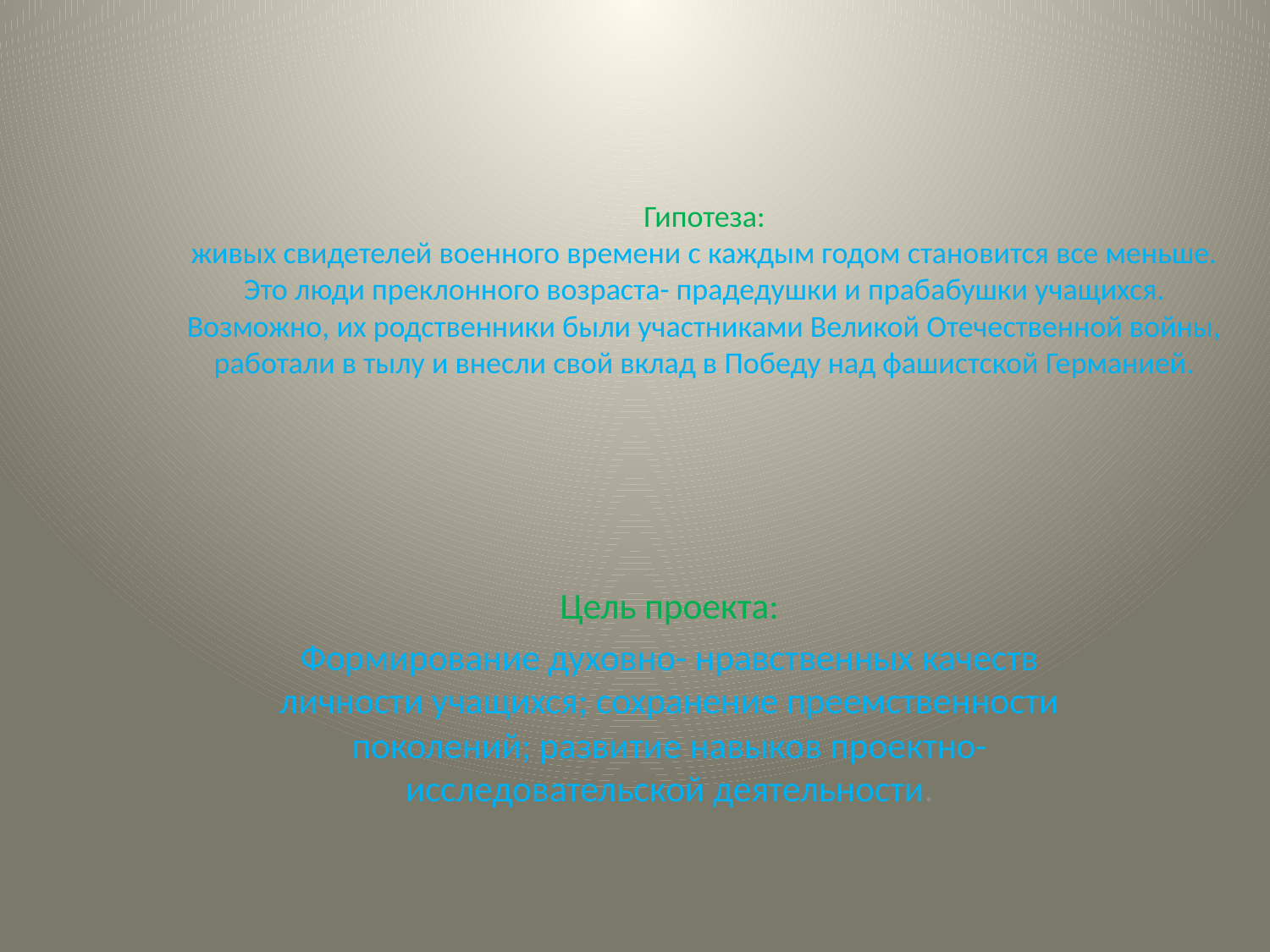

# Гипотеза: живых свидетелей военного времени с каждым годом становится все меньше. Это люди преклонного возраста- прадедушки и прабабушки учащихся. Возможно, их родственники были участниками Великой Отечественной войны, работали в тылу и внесли свой вклад в Победу над фашистской Германией.
Цель проекта:
Формирование духовно- нравственных качеств личности учащихся; сохранение преемственности поколений; развитие навыков проектно-исследовательской деятельности.